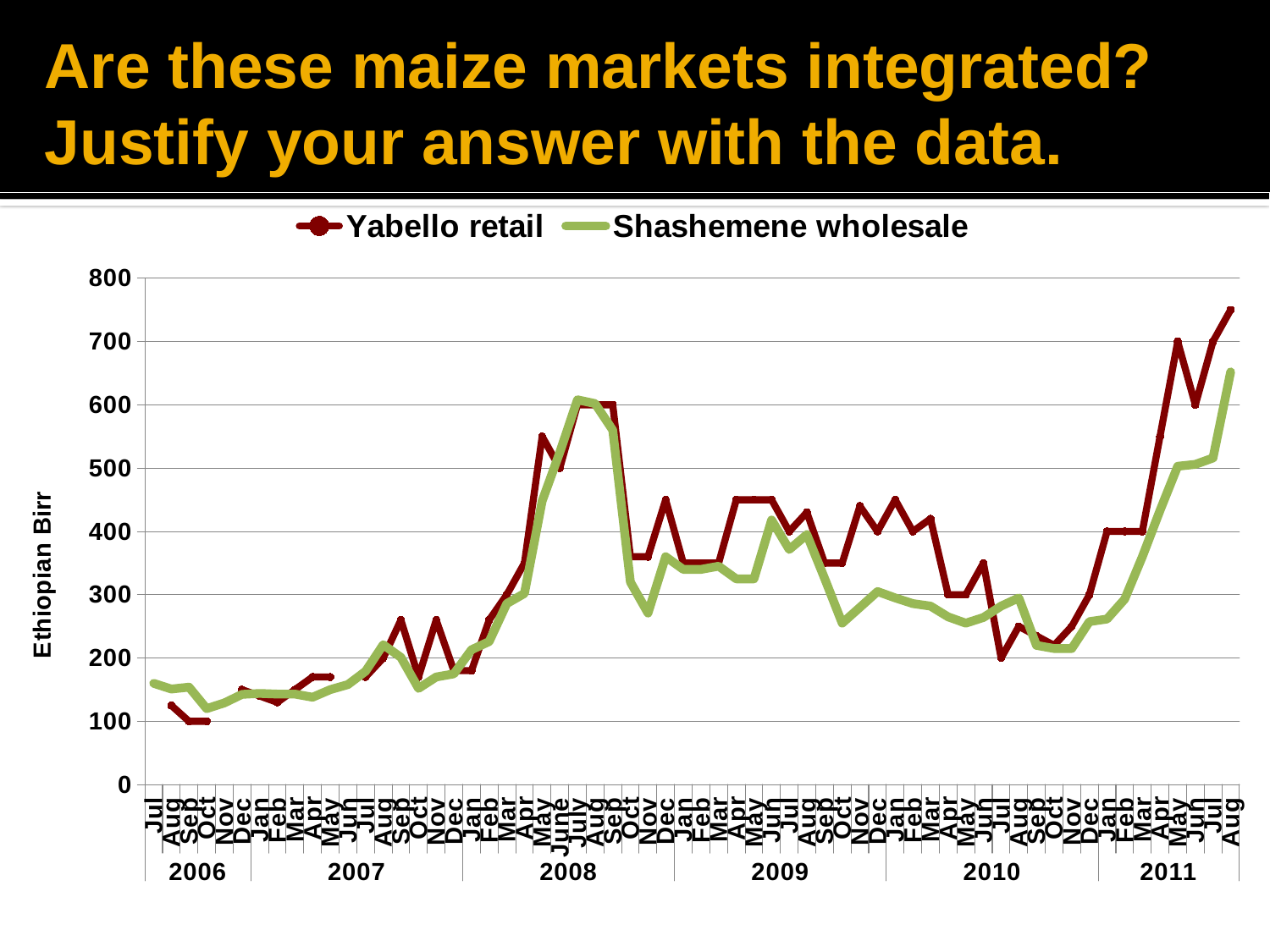

# Are these maize markets integrated? Justify your answer with the data.

### Chart

| Category |  |  |
|---|---|---|
| Jul | None | 160.0 |
| Aug | 125.0 | 151.0 |
| Sep | 100.0 | 154.0 |
| Oct | 100.0 | 120.0 |
| Nov | None | 129.0 |
| Dec | 150.0 | 142.5 |
| Jan | 140.0 | 144.0 |
| Feb | 130.0 | 143.0 |
| Mar | 150.0 | 143.0 |
| Apr | 170.0 | 138.0 |
| May | 170.0 | 150.0 |
| Jun | None | 158.0 |
| Jul | 170.0 | 179.0 |
| Aug | 200.0 | 221.0 |
| Sep | 260.0 | 201.0 |
| Oct | 170.0 | 152.0 |
| Nov | 260.0 | 170.0 |
| Dec | 180.0 | 175.0 |
| Jan | 180.0 | 213.0 |
| Feb | 260.0 | 226.0 |
| Mar | 300.0 | 286.0 |
| Apr | 350.0 | 302.0 |
| May | 550.0 | 448.0 |
| June | 500.0 | 525.0 |
| July | 600.0 | 608.0 |
| Aug | 600.0 | 602.0 |
| Sep | 600.0 | 560.0 |
| Oct | 360.0 | 320.0 |
| Nov | 360.0 | 271.0 |
| Dec | 450.0 | 360.0 |
| Jan | 350.0 | 340.0 |
| Feb | 350.0 | 340.0 |
| Mar | 350.0 | 345.0 |
| Apr | 450.0 | 325.0 |
| May | 450.0 | 325.0 |
| Jun | 450.0 | 418.0 |
| Jul | 400.0 | 371.5 |
| Aug | 430.0 | 395.0 |
| Sep | 350.0 | 326.0 |
| Oct | 350.0 | 255.0 |
| Nov | 440.0 | 280.0 |
| Dec | 400.0 | 305.0 |
| Jan | 450.0 | 295.0 |
| Feb | 400.0 | 286.0 |
| Mar | 420.0 | 282.0 |
| Apr | 300.0 | 265.0 |
| May | 300.0 | 255.0 |
| Jun | 350.0 | 264.0 |
| Jul | 200.0 | 282.0 |
| Aug | 250.0 | 295.0 |
| Sep | 235.0 | 220.0 |
| Oct | 220.0 | 215.0 |
| Nov | 250.0 | 215.0 |
| Dec | 300.0 | 257.5 |
| Jan | 400.0 | 261.6 |
| Feb | 400.0 | 293.0 |
| Mar | 400.0 | 360.0 |
| Apr | 550.0 | 433.0 |
| May | 700.0 | 503.0 |
| Jun | 600.0 | 506.0 |
| Jul | 700.0 | 516.0 |
| Aug | 750.0 | 652.0 |